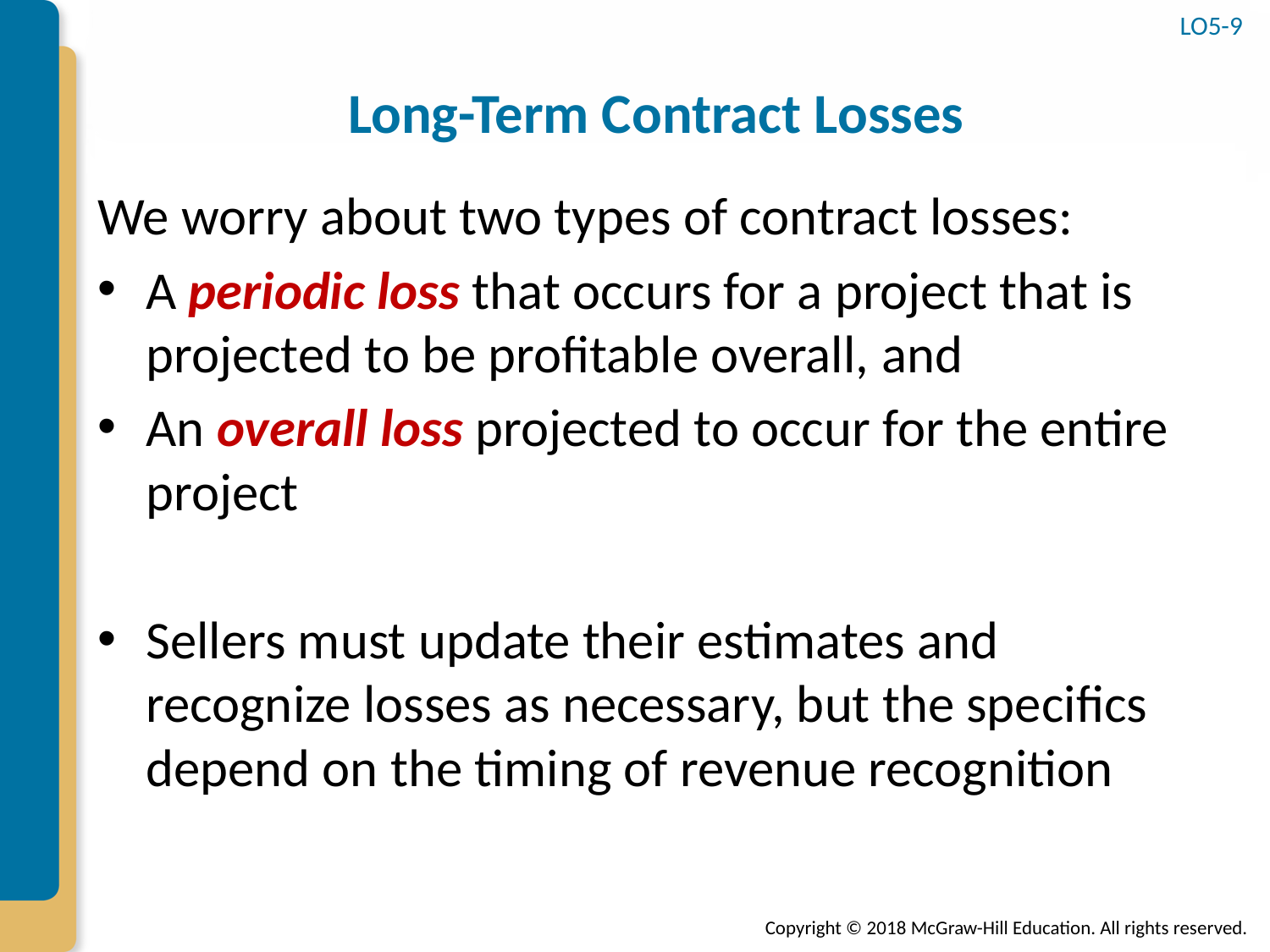

LO5-9
# Long-Term Contract Losses
We worry about two types of contract losses:
A periodic loss that occurs for a project that is projected to be profitable overall, and
An overall loss projected to occur for the entire project

Sellers must update their estimates and recognize losses as necessary, but the specifics depend on the timing of revenue recognition